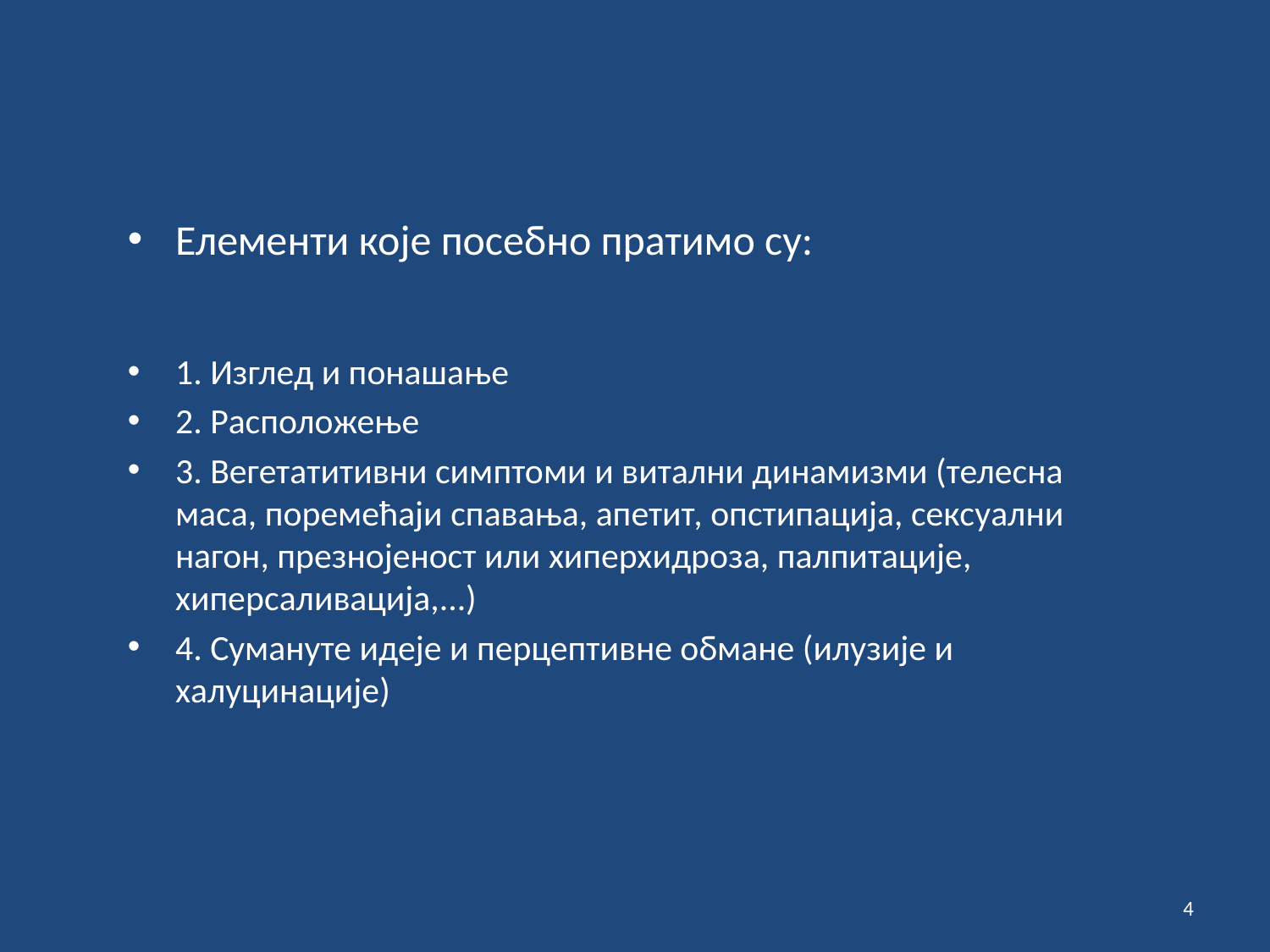

Елементи које посебно пратимо су:

1. Изглед и понашање
2. Расположење
3. Вегетатитивни симптоми и витални динамизми (телесна маса, поремећаји спавања, апетит, опстипација, сексуални нагон, презнојеност или хиперхидроза, палпитације, хиперсаливација,...)
4. Сумануте идеје и перцептивне обмане (илузије и халуцинације)
4